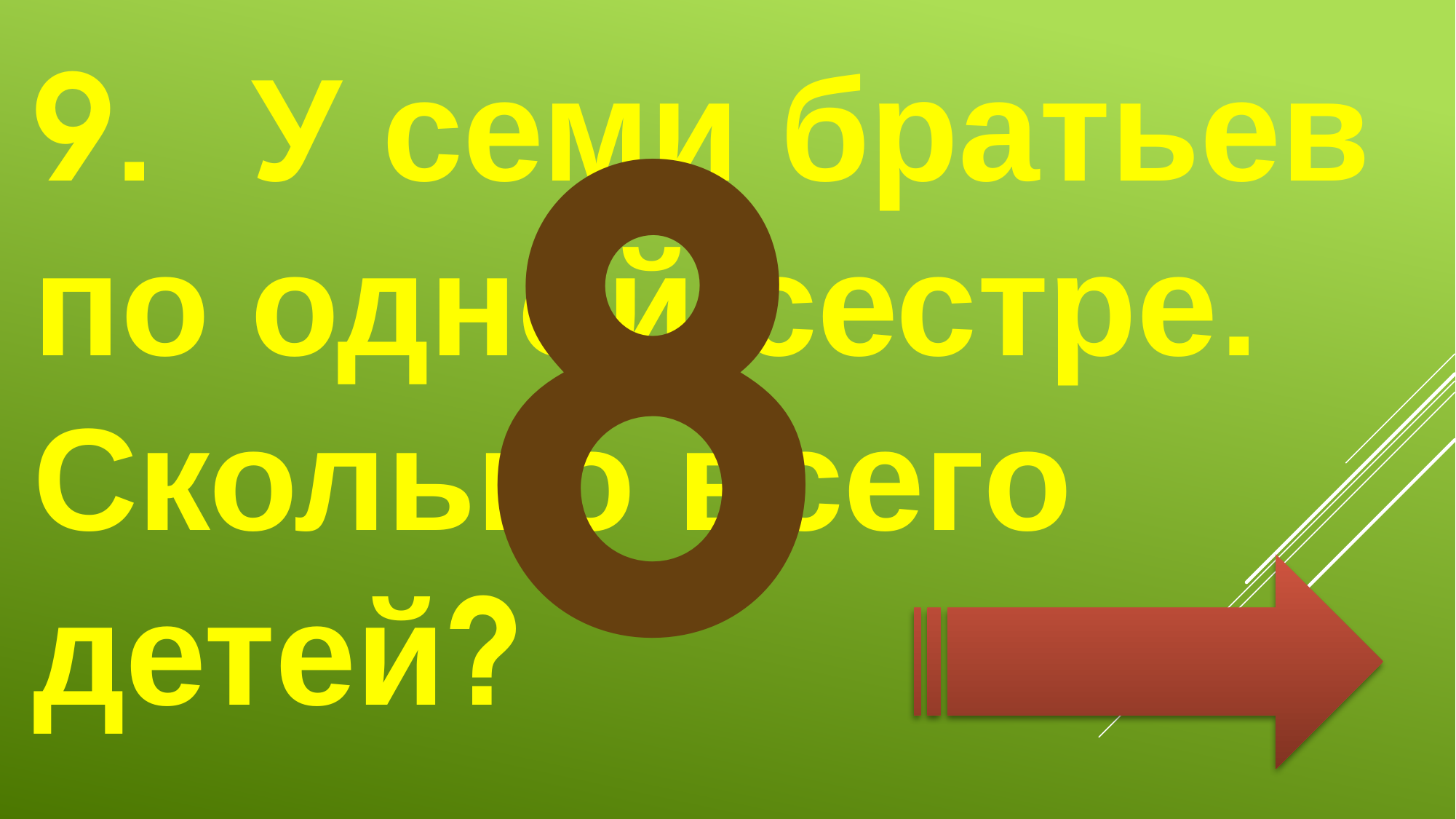

8
9.	У семи братьев по одной сестре. Сколько всего детей?